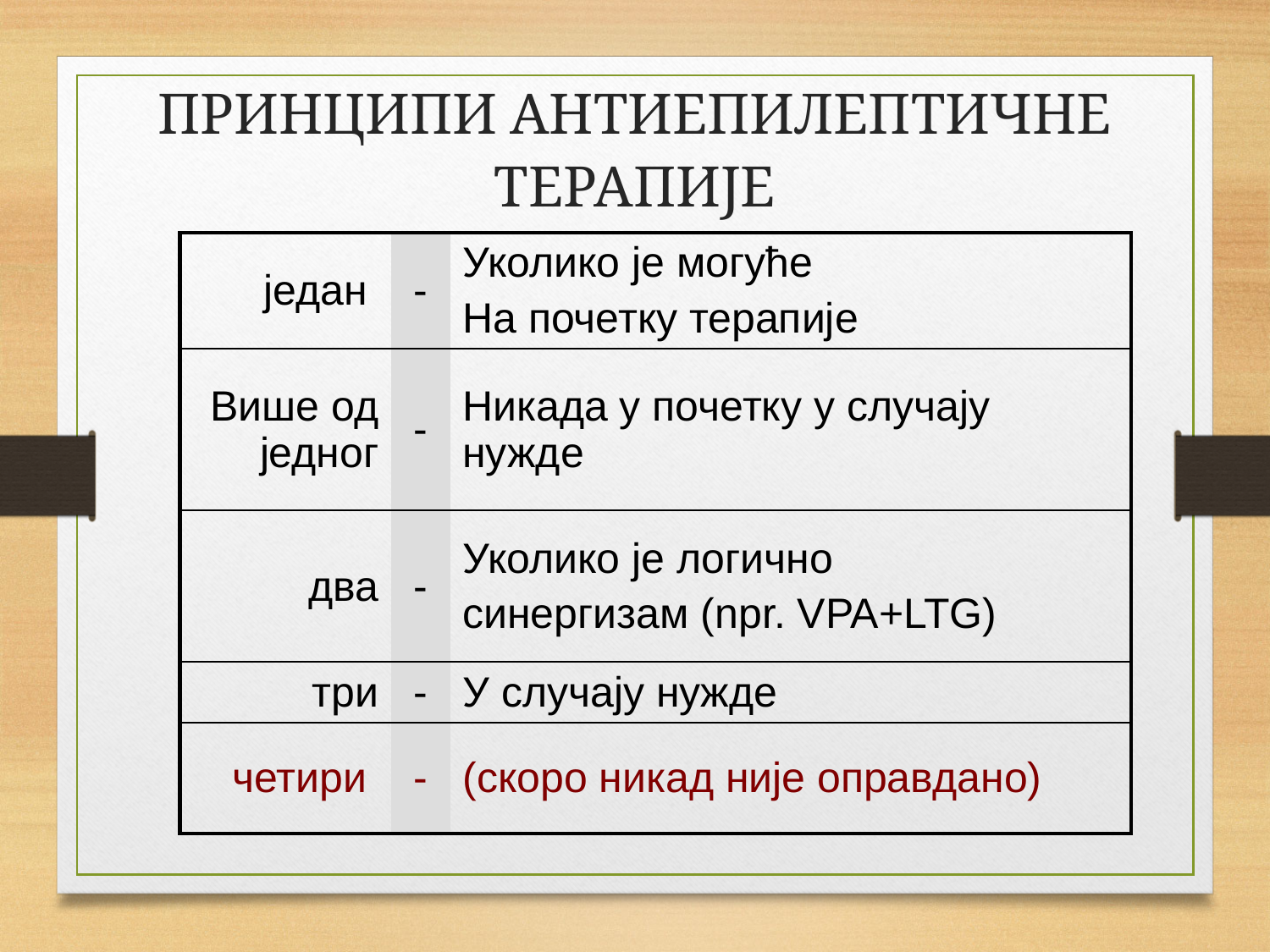

ПРИНЦИПИ АНТИЕПИЛЕПТИЧНЕ ТЕРАПИЈЕ
| један | - | Уколико је могуће На почетку терапије |
| --- | --- | --- |
| Више од једног | - | Никада у почетку у случају нужде |
| два | - | Уколико је логично синергизам (npr. VPA+LTG) |
| три | - | У случају нужде |
| четири | - | (скоро никад није оправдано) |